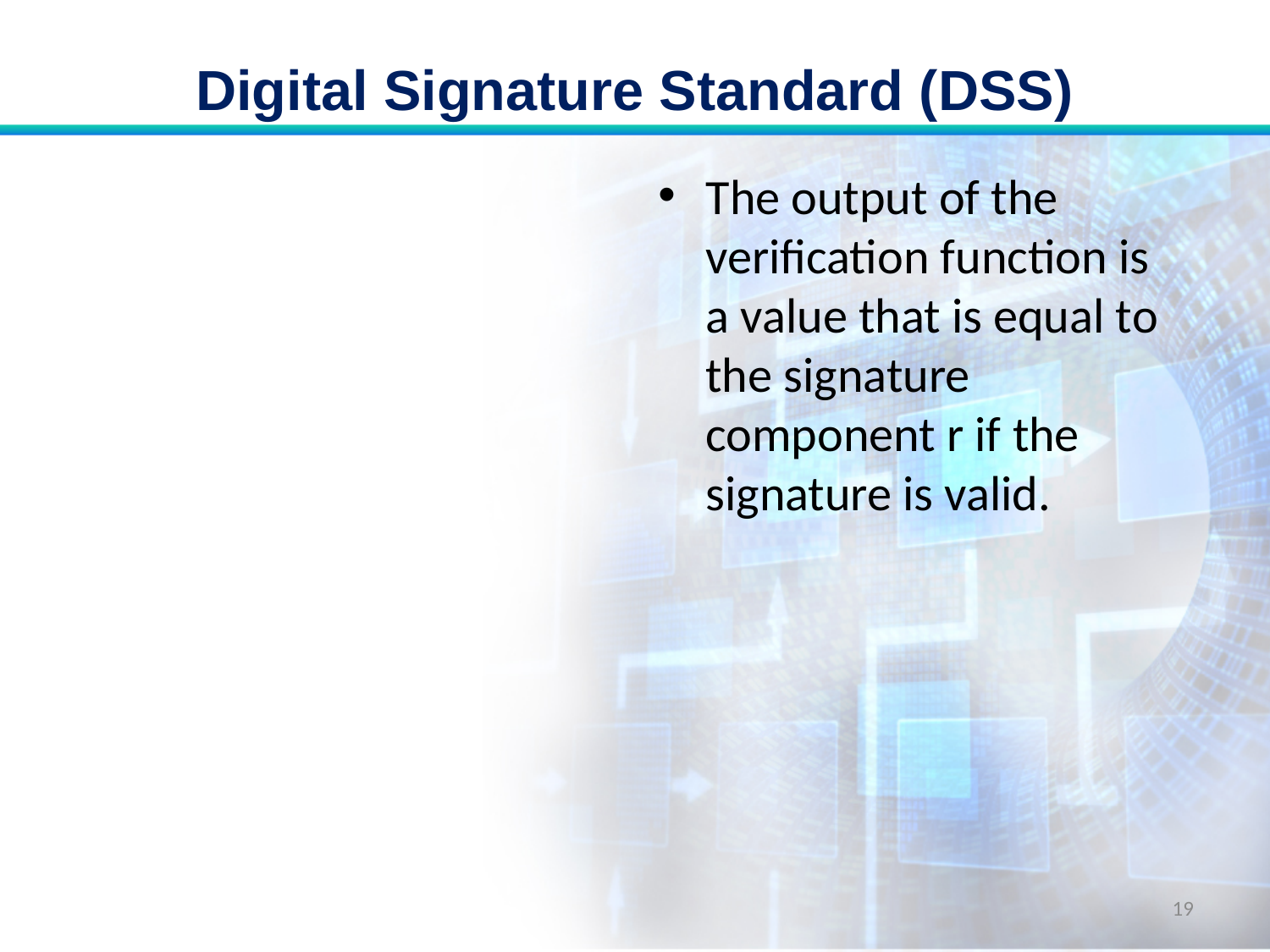

# Digital Signature Standard (DSS)
The output of the verification function is a value that is equal to the signature component r if the signature is valid.
19